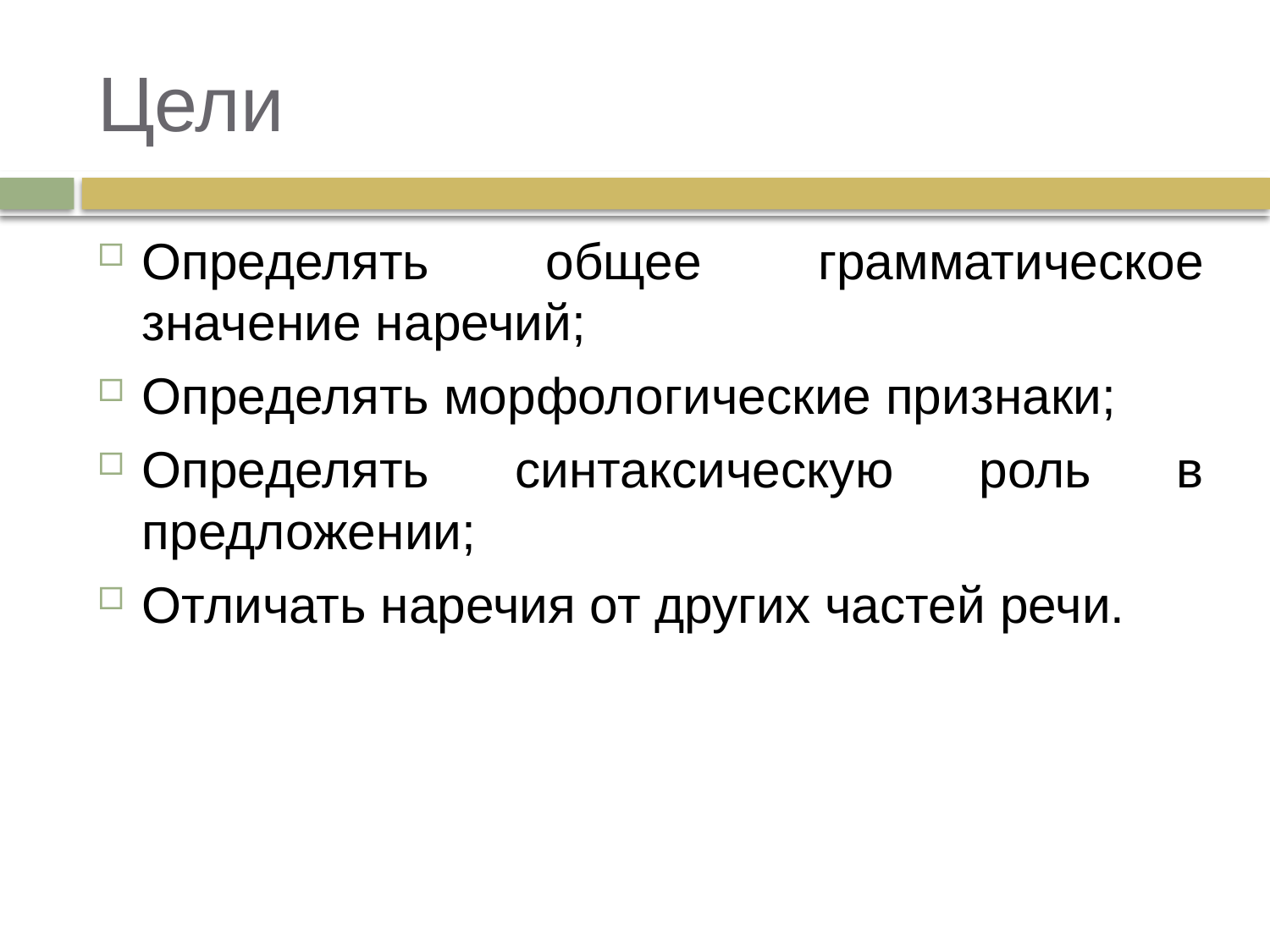

# Цели
Определять общее грамматическое значение наречий;
Определять морфологические признаки;
Определять синтаксическую роль в предложении;
Отличать наречия от других частей речи.